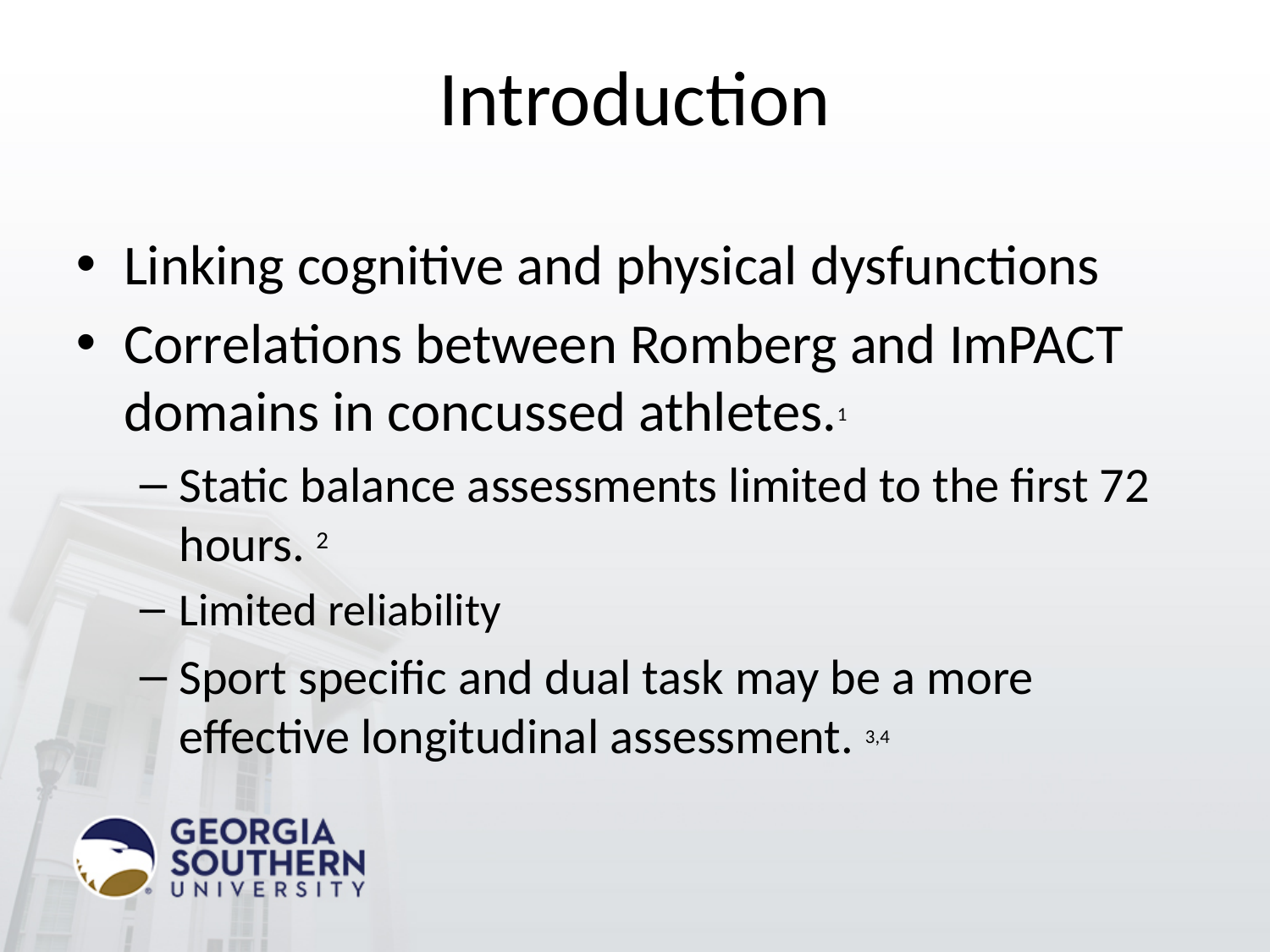

# Introduction
Linking cognitive and physical dysfunctions
Correlations between Romberg and ImPACT domains in concussed athletes.1
Static balance assessments limited to the first 72 hours. 2
Limited reliability
Sport specific and dual task may be a more effective longitudinal assessment. 3,4